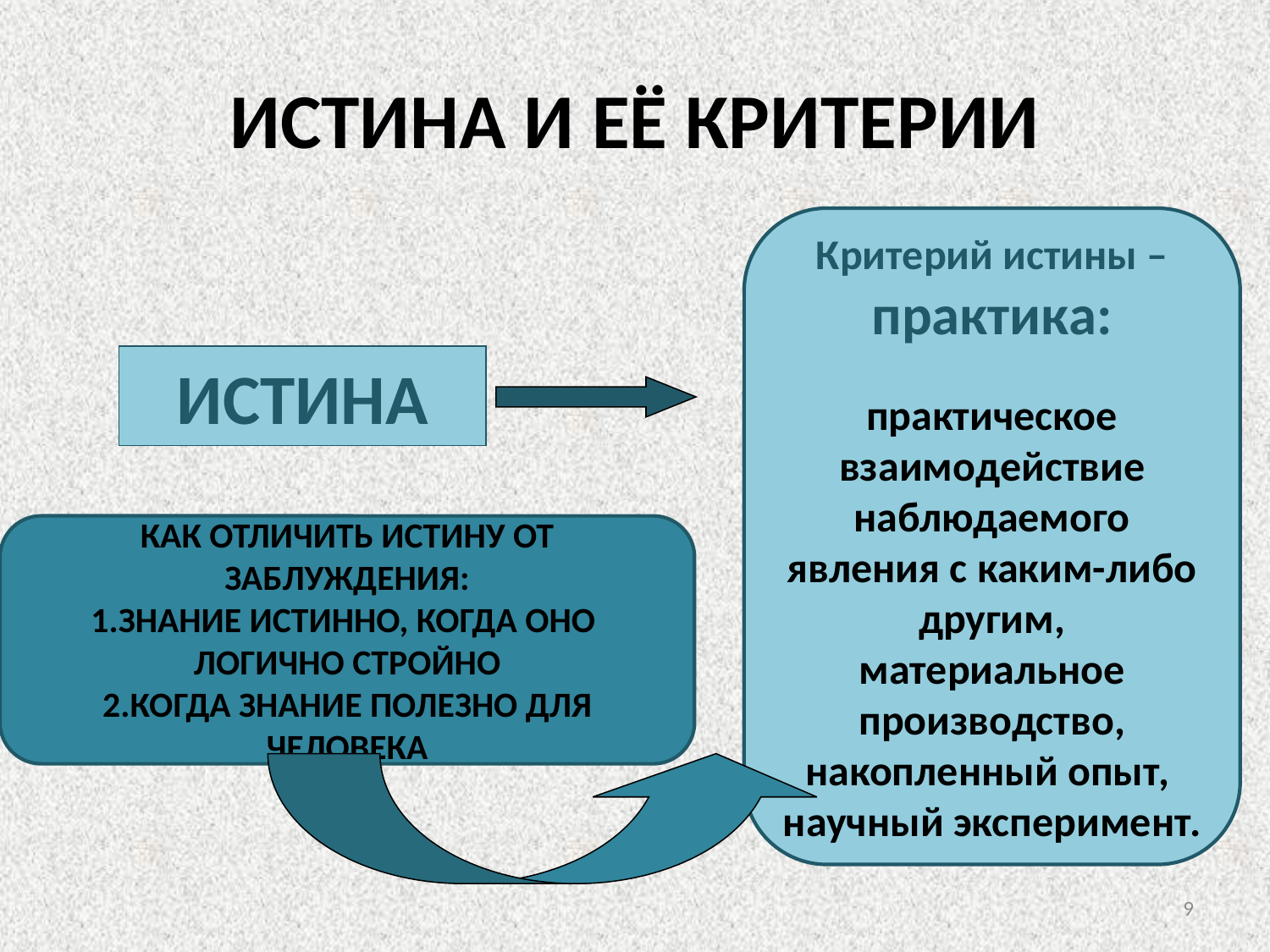

# ИСТИНА И ЕЁ КРИТЕРИИ
Критерий истины – практика:

практическое взаимодействие наблюдаемого явления с каким-либо другим,
материальное производство, накопленный опыт,  научный эксперимент.
ИСТИНА

КАК ОТЛИЧИТЬ ИСТИНУ ОТ ЗАБЛУЖДЕНИЯ:
1.ЗНАНИЕ ИСТИННО, КОГДА ОНО  ЛОГИЧНО СТРОЙНО
2.КОГДА ЗНАНИЕ ПОЛЕЗНО ДЛЯ ЧЕЛОВЕКА

9